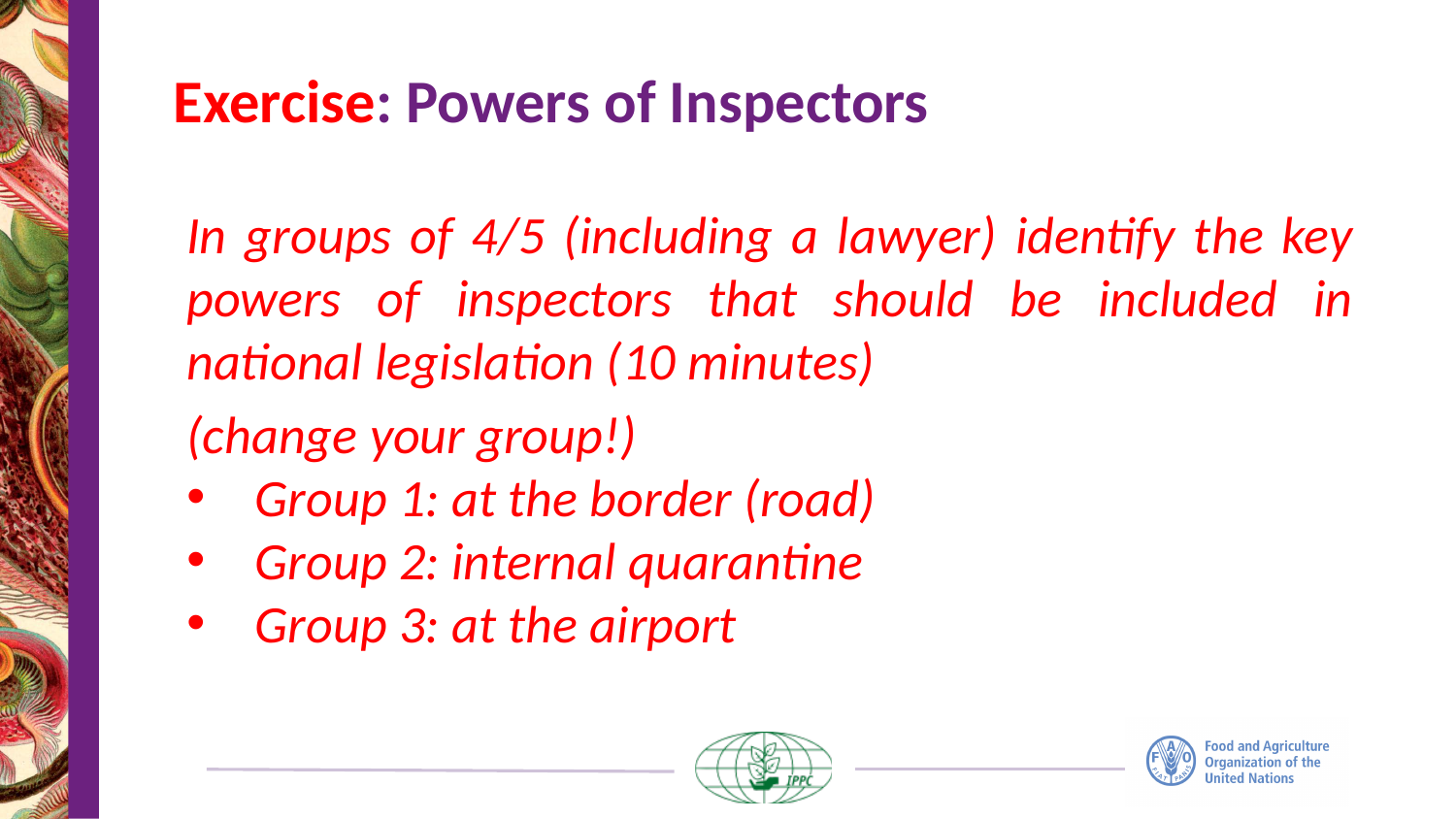

# Exercise: Powers of Inspectors
In groups of 4/5 (including a lawyer) identify the key powers of inspectors that should be included in national legislation (10 minutes)
(change your group!)
Group 1: at the border (road)
Group 2: internal quarantine
Group 3: at the airport